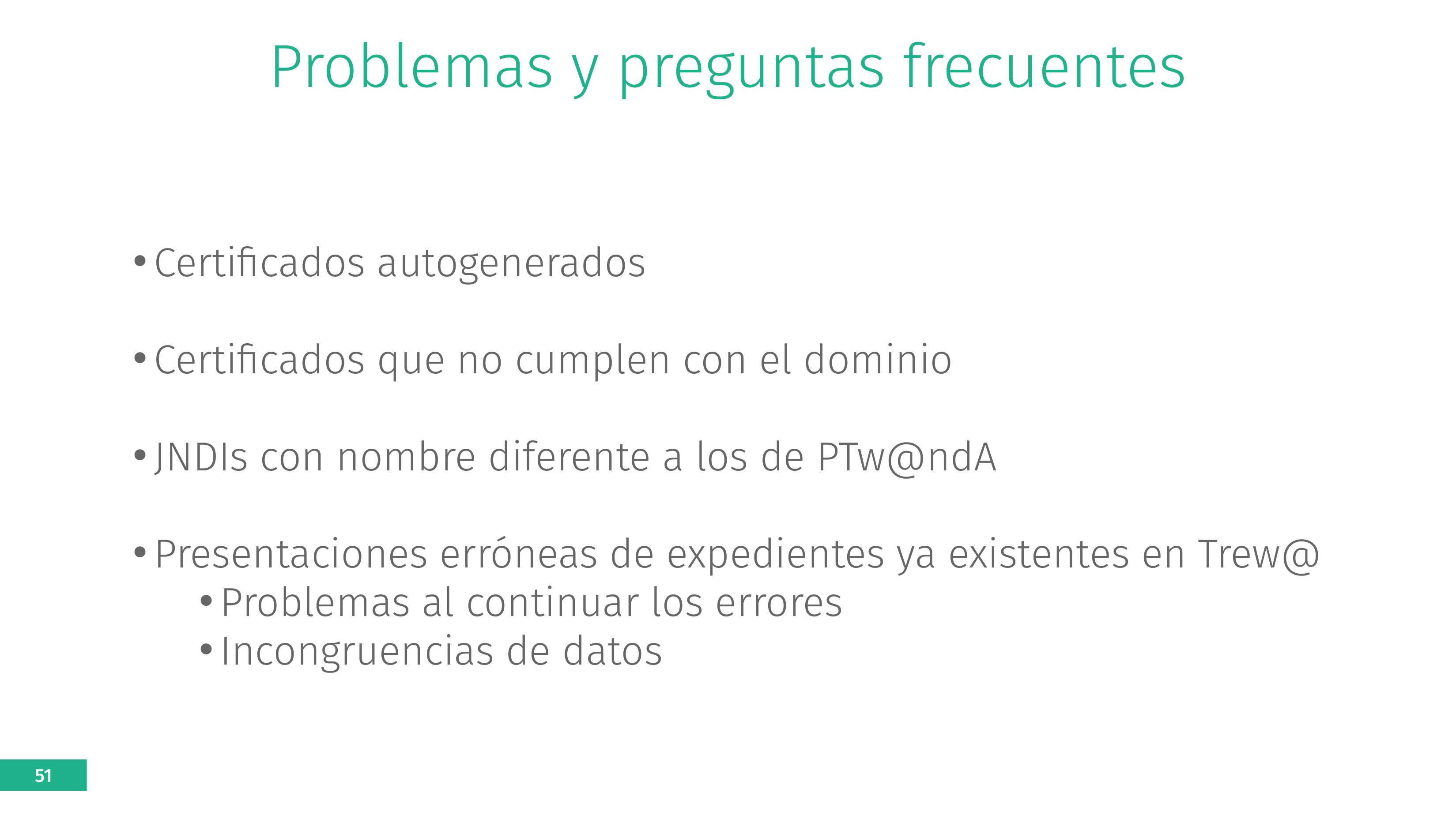

Problemas y preguntas frecuentes
Certificados autogenerados

Certificados que no cumplen con el dominio

JNDIs con nombre diferente a los de PTw@ndA

Presentaciones erróneas de expedientes ya existentes en Trew@
Problemas al continuar los errores
Incongruencias de datos

51